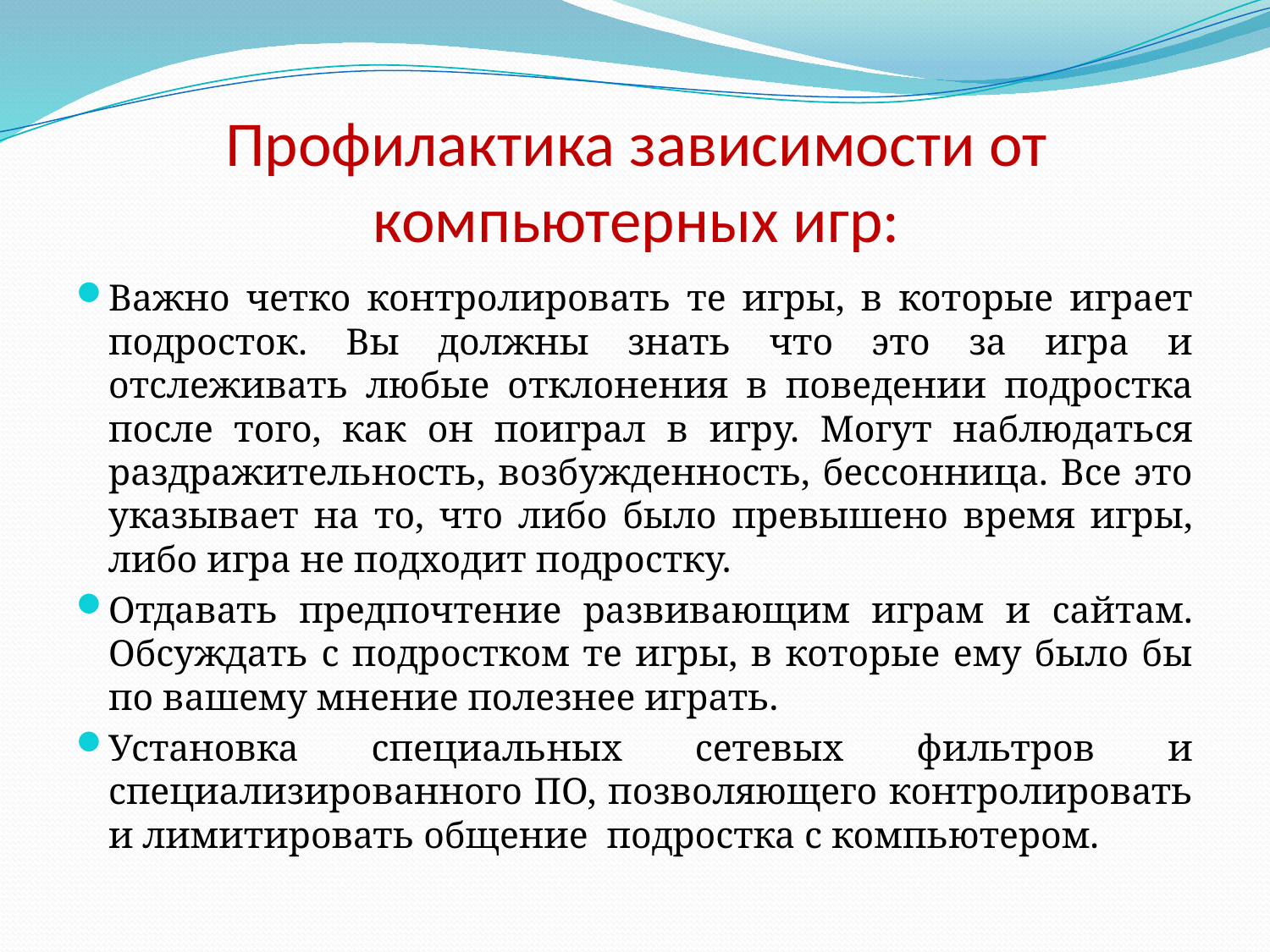

# Профилактика зависимости от компьютерных игр:
Важно четко контролировать те игры, в которые играет подросток. Вы должны знать что это за игра и отслеживать любые отклонения в поведении подростка после того, как он поиграл в игру. Могут наблюдаться раздражительность, возбужденность, бессонница. Все это указывает на то, что либо было превышено время игры, либо игра не подходит подростку.
Отдавать предпочтение развивающим играм и сайтам. Обсуждать с подростком те игры, в которые ему было бы по вашему мнение полезнее играть.
Установка специальных сетевых фильтров и специализированного ПО, позволяющего контролировать и лимитировать общение  подростка с компьютером.